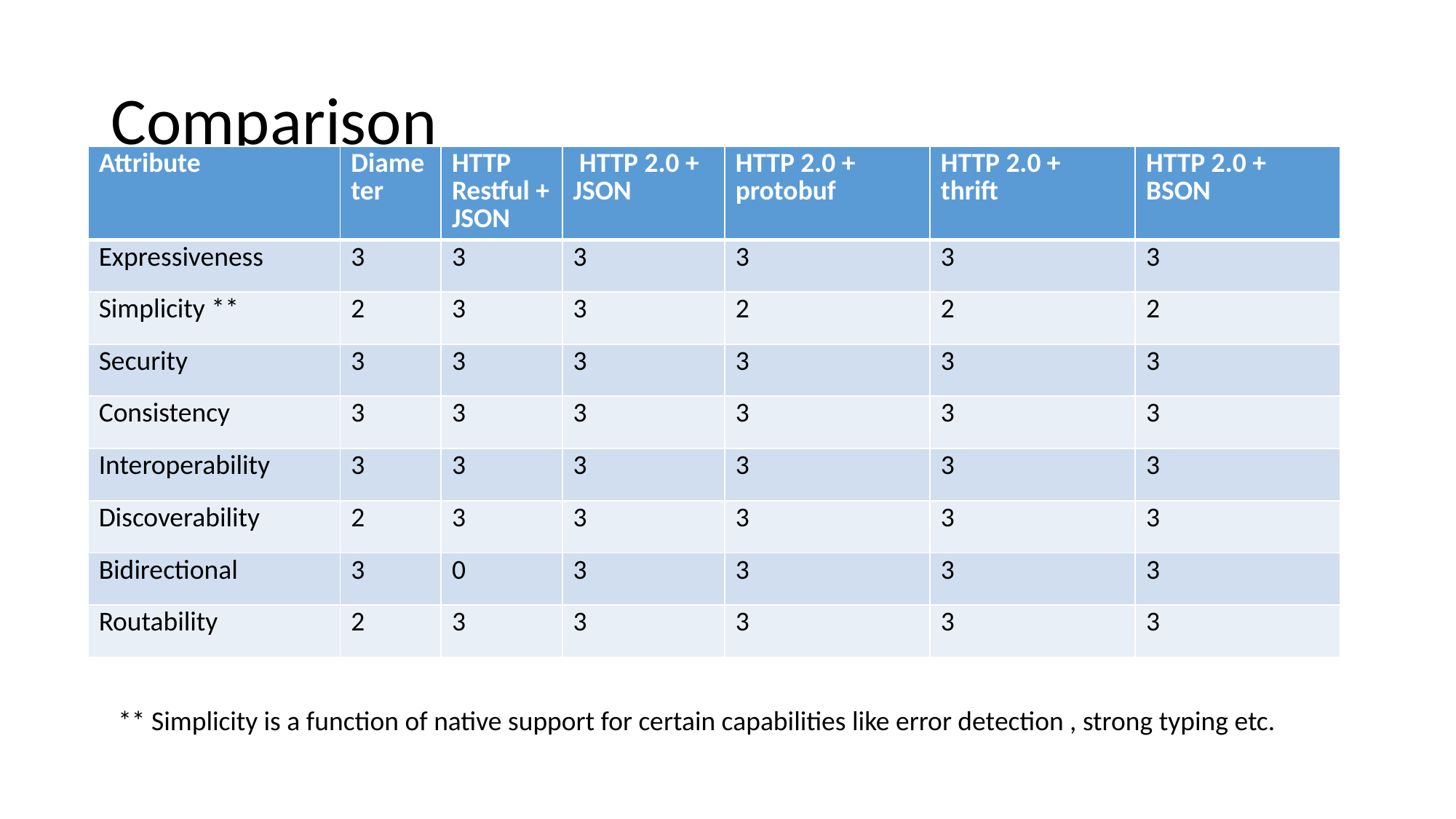

# Comparison
| Attribute | Diameter | HTTP Restful + JSON | HTTP 2.0 + JSON | HTTP 2.0 + protobuf | HTTP 2.0 + thrift | HTTP 2.0 + BSON |
| --- | --- | --- | --- | --- | --- | --- |
| Expressiveness | 3 | 3 | 3 | 3 | 3 | 3 |
| Simplicity \*\* | 2 | 3 | 3 | 2 | 2 | 2 |
| Security | 3 | 3 | 3 | 3 | 3 | 3 |
| Consistency | 3 | 3 | 3 | 3 | 3 | 3 |
| Interoperability | 3 | 3 | 3 | 3 | 3 | 3 |
| Discoverability | 2 | 3 | 3 | 3 | 3 | 3 |
| Bidirectional | 3 | 0 | 3 | 3 | 3 | 3 |
| Routability | 2 | 3 | 3 | 3 | 3 | 3 |
** Simplicity is a function of native support for certain capabilities like error detection , strong typing etc.